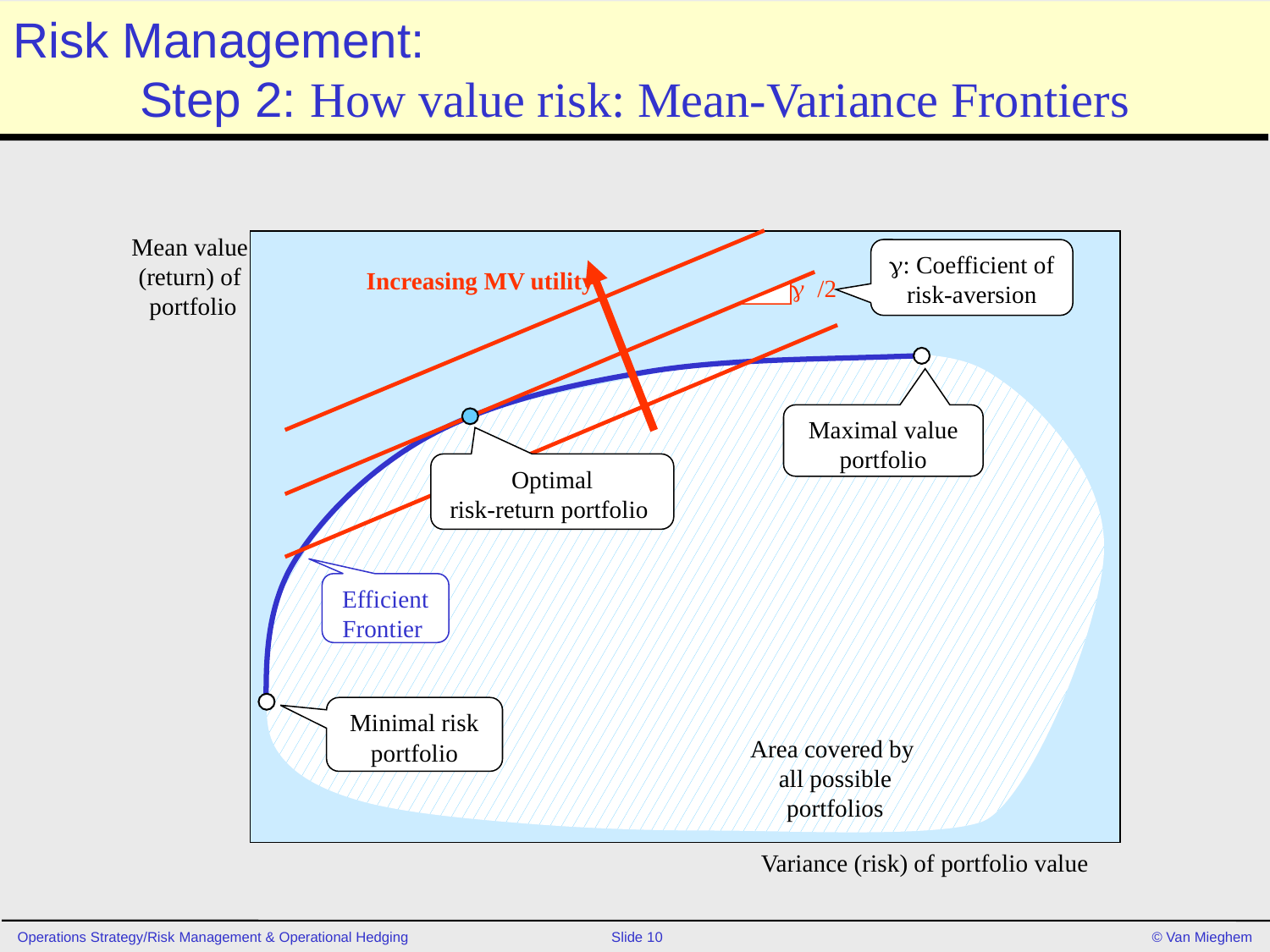

# Risk Management: Step 2: How value risk: Mean-Variance Frontiers
Mean value
(return) of
portfolio

γ: Coefficient of risk-aversion
Increasing MV utility

γ /2

Maximal value portfolio

Optimal
risk-return portfolio
Efficient Frontier

Minimal risk portfolio
Area covered by
all possible portfolios
Variance (risk) of portfolio value